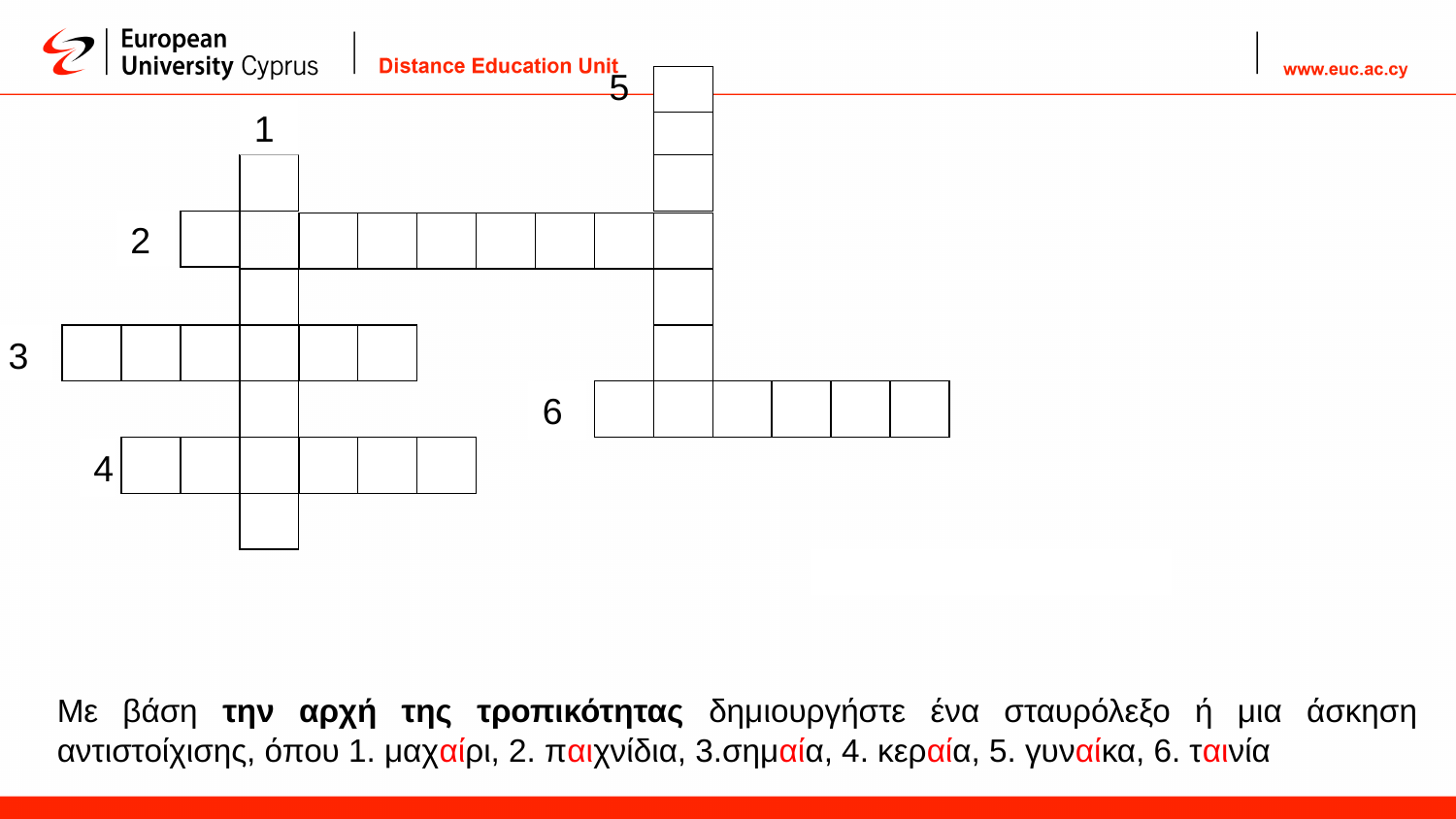

5

1

2

3

6

4

Με βάση την αρχή της τροπικότητας δημιουργήστε ένα σταυρόλεξο ή μια άσκηση αντιστοίχισης, όπου 1. μαχαίρι, 2. παιχνίδια, 3.σημαία, 4. κεραία, 5. γυναίκα, 6. ταινία